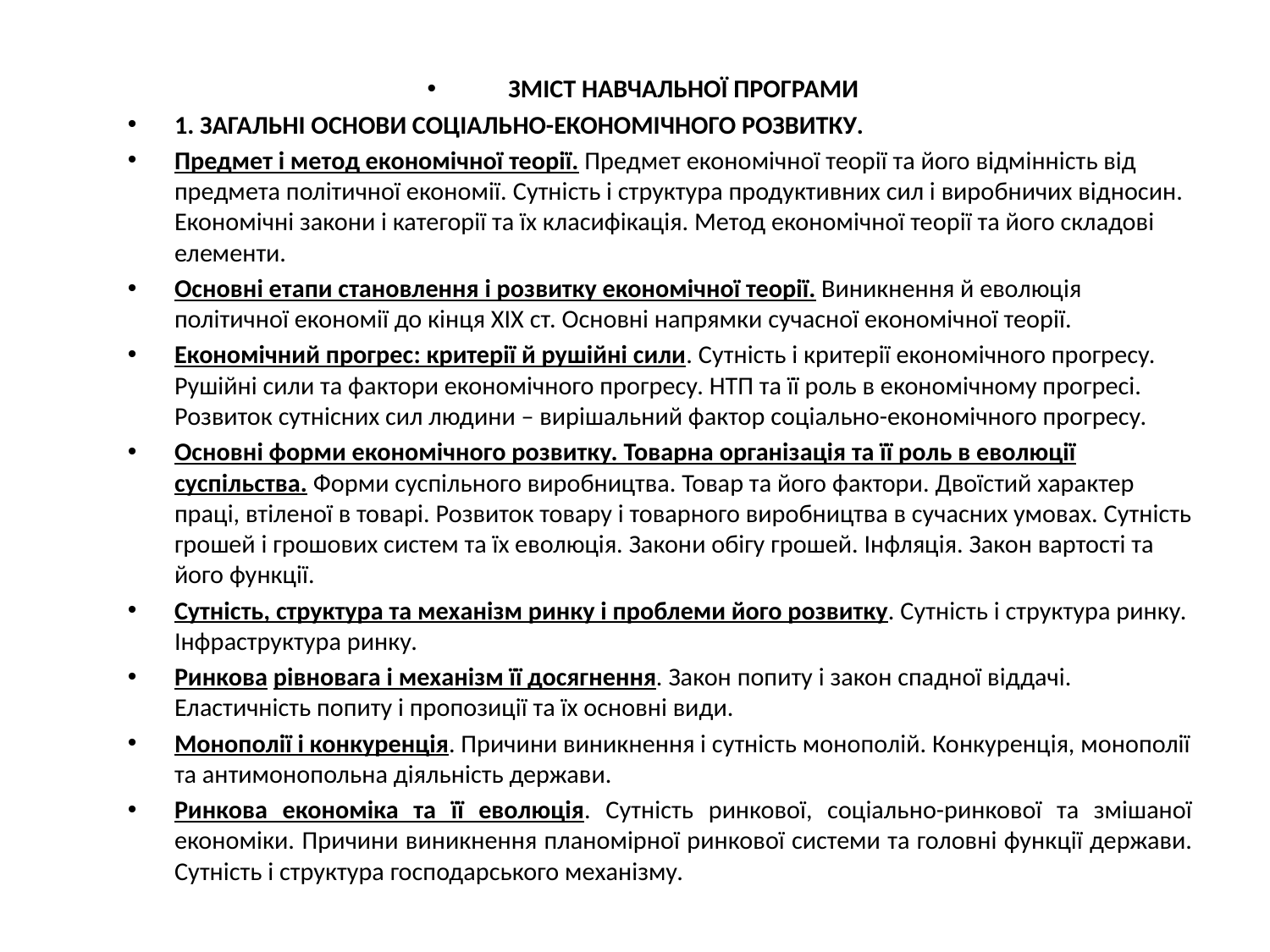

ЗМІСТ НАВЧАЛЬНОЇ ПРОГРАМИ
1. ЗАГАЛЬНІ ОСНОВИ СОЦІАЛЬНО-ЕКОНОМІЧНОГО РОЗВИТКУ.
Предмет і метод економічної теорії. Предмет економічної теорії та його відмінність від предмета політичної економії. Сутність і структура продуктивних сил і виробничих відносин. Економічні закони і категорії та їх класифікація. Метод економічної теорії та його складові елементи.
Основні етапи становлення і розвитку економічної теорії. Виникнення й еволюція політичної економії до кінця XIX ст. Основні напрямки сучасної економічної теорії.
Економічний прогрес: критерії й рушійні сили. Сутність і критерії економічного прогресу. Рушійні сили та фактори економічного прогресу. НТП та її роль в економічному прогресі. Розвиток сутнісних сил людини – вирішальний фактор соціально-економічного прогресу.
Основні форми економічного розвитку. Товарна організація та її роль в еволюції суспільства. Форми суспільного виробництва. Товар та його фактори. Двоїстий характер праці, втіленої в товарі. Розвиток товару і товарного виробництва в сучасних умовах. Сутність грошей і грошових систем та їх еволюція. Закони обігу грошей. Інфляція. Закон вартості та його функції.
Сутність, структура та механізм ринку і проблеми його розвитку. Сутність і структура ринку. Інфраструктура ринку.
Ринкова рівновага і механізм її досягнення. Закон попиту і закон спадної віддачі. Еластичність попиту і пропозиції та їх основні види.
Монополії і конкуренція. Причини виникнення і сутність монополій. Конкуренція, монополії та антимонопольна діяльність держави.
Ринкова економіка та її еволюція. Сутність ринкової, соціально-ринкової та змішаної економіки. Причини виникнення планомірної ринкової системи та головні функції держави. Сутність і структура господарського механізму.